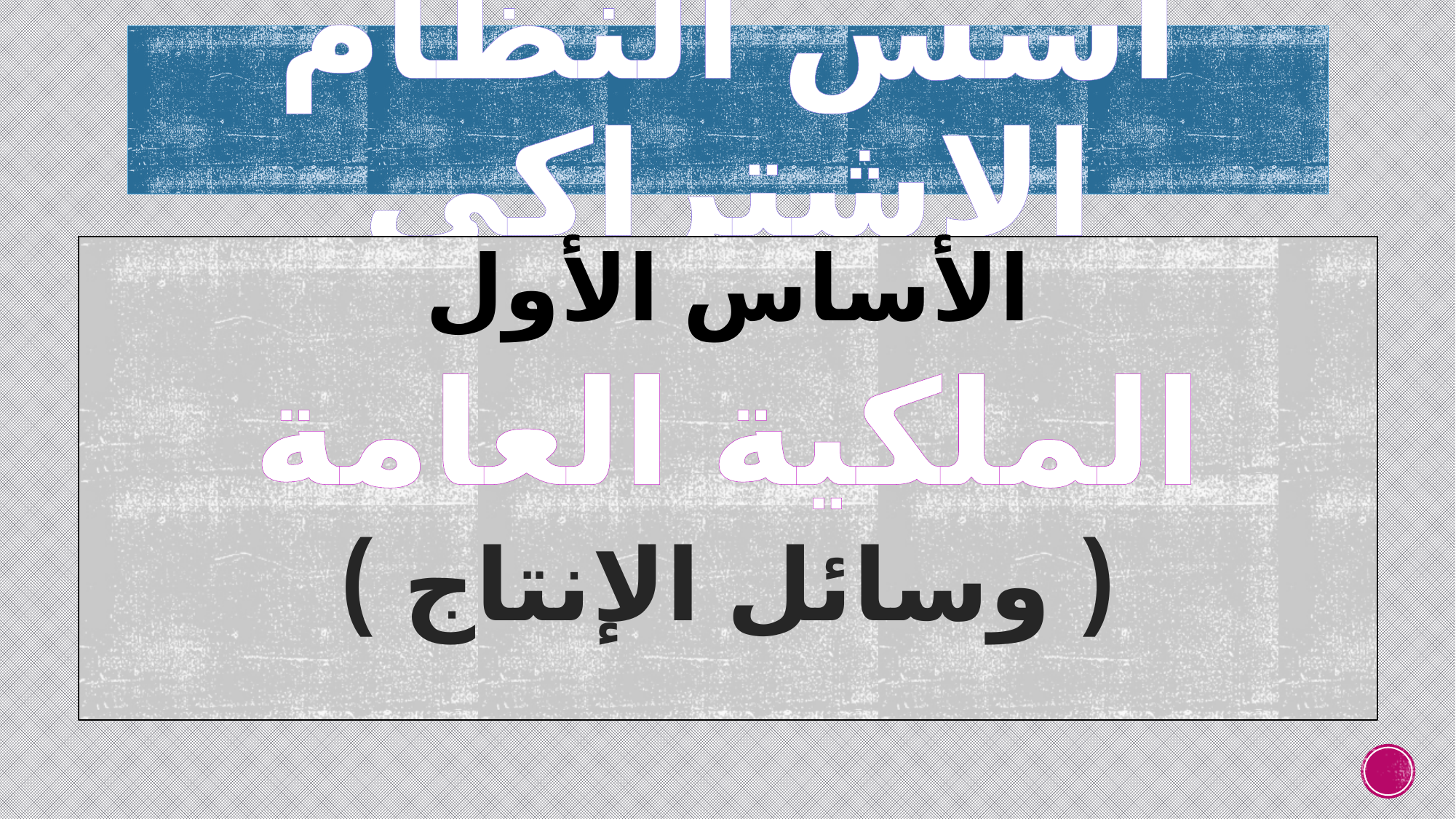

# أسس النظام الاشتراكي
الأساس الأول
الملكية العامة
( وسائل الإنتاج )